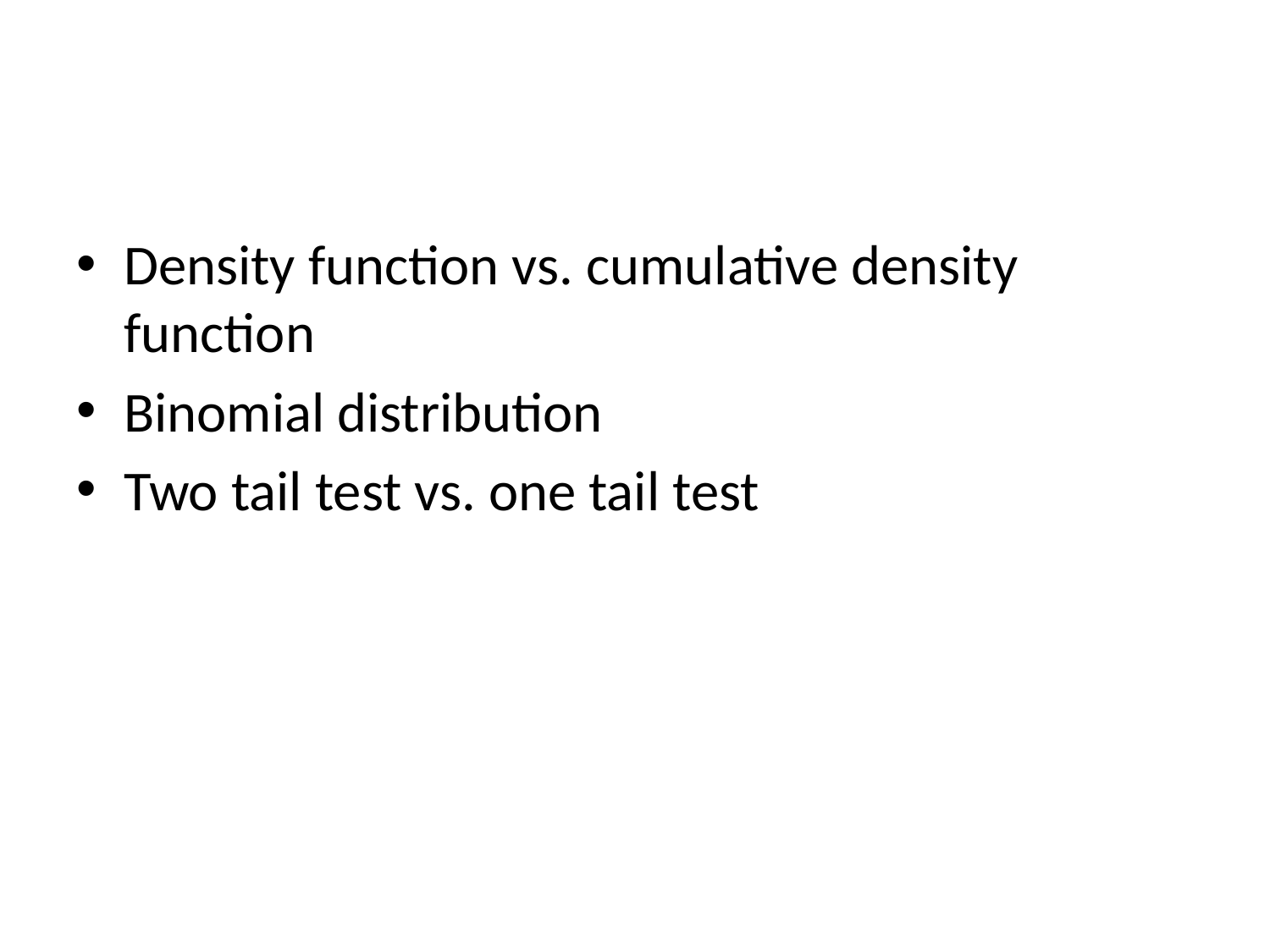

#
Density function vs. cumulative density function
Binomial distribution
Two tail test vs. one tail test